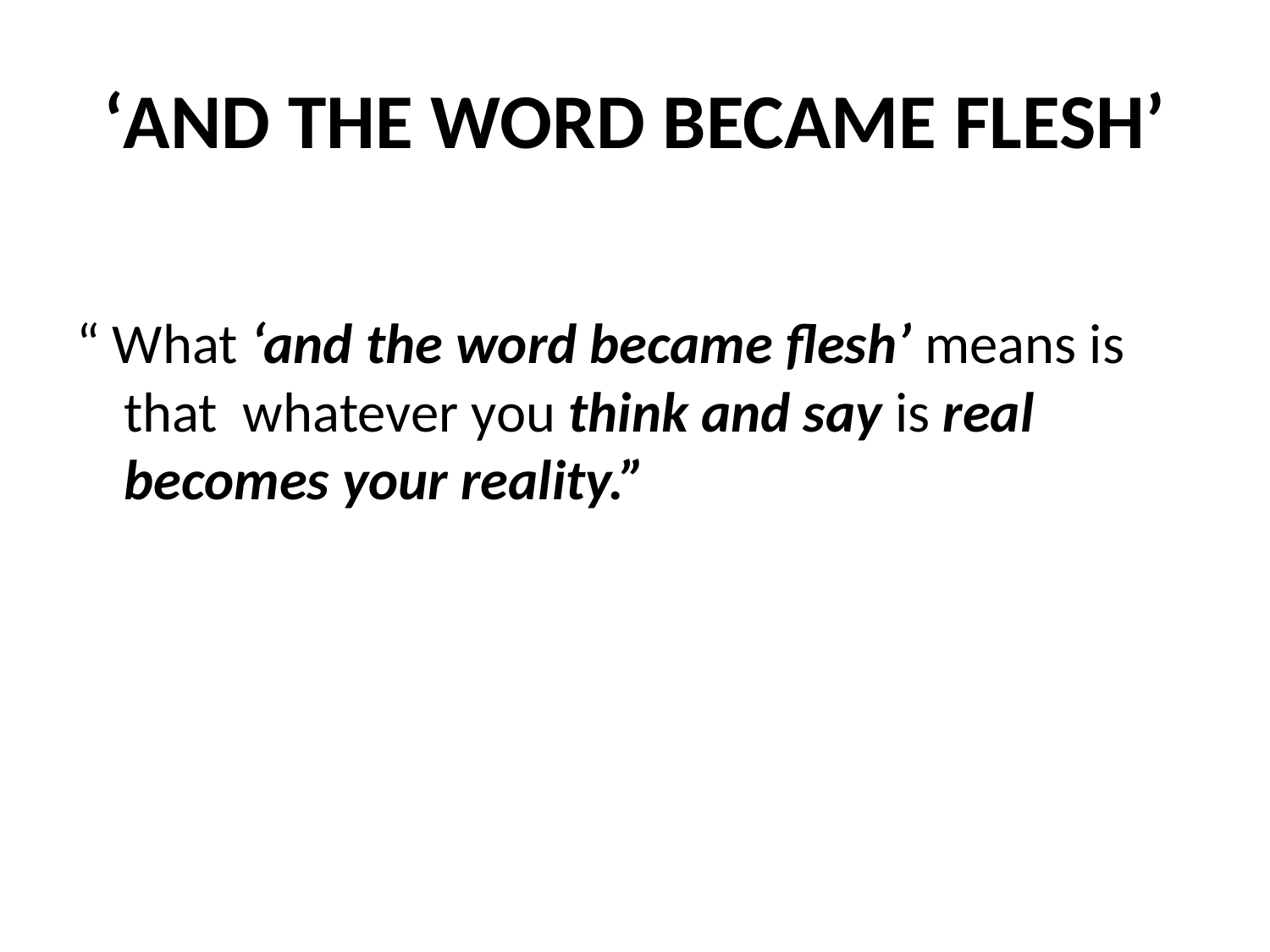

# ‘AND THE WORD BECAME FLESH’

“ What ‘and the word became flesh’ means is that  whatever you think and say is real  becomes your reality.”